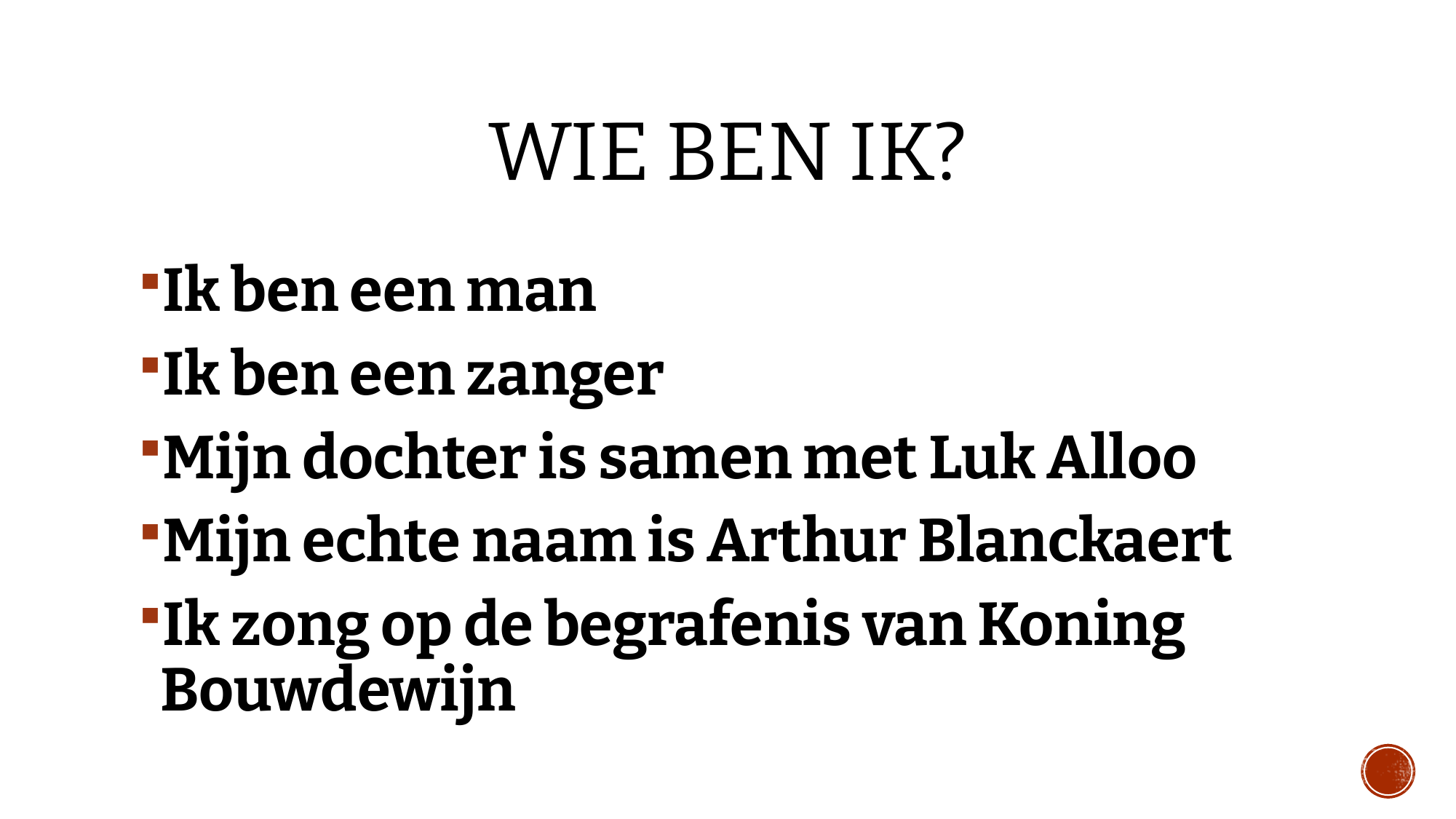

# Wie ben ik?
Ik ben een man
Ik ben een zanger
Mijn dochter is samen met Luk Alloo
Mijn echte naam is Arthur Blanckaert
Ik zong op de begrafenis van Koning Bouwdewijn